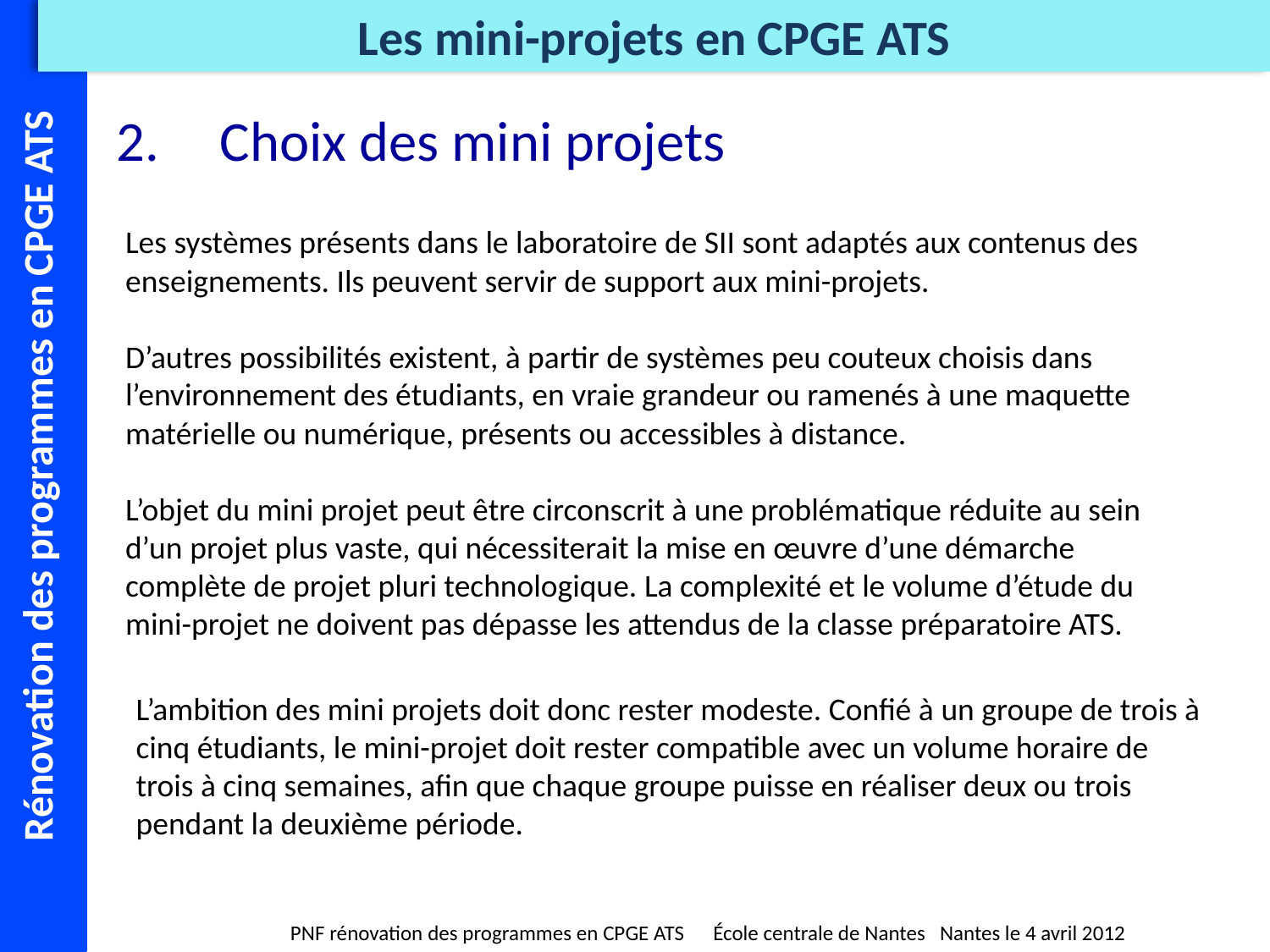

# Choix des mini projets
Les systèmes présents dans le laboratoire de SII sont adaptés aux contenus des enseignements. Ils peuvent servir de support aux mini-projets.

D’autres possibilités existent, à partir de systèmes peu couteux choisis dans l’environnement des étudiants, en vraie grandeur ou ramenés à une maquette matérielle ou numérique, présents ou accessibles à distance.

L’objet du mini projet peut être circonscrit à une problématique réduite au sein d’un projet plus vaste, qui nécessiterait la mise en œuvre d’une démarche complète de projet pluri technologique. La complexité et le volume d’étude du mini-projet ne doivent pas dépasse les attendus de la classe préparatoire ATS.
L’ambition des mini projets doit donc rester modeste. Confié à un groupe de trois à cinq étudiants, le mini-projet doit rester compatible avec un volume horaire de trois à cinq semaines, afin que chaque groupe puisse en réaliser deux ou trois pendant la deuxième période.